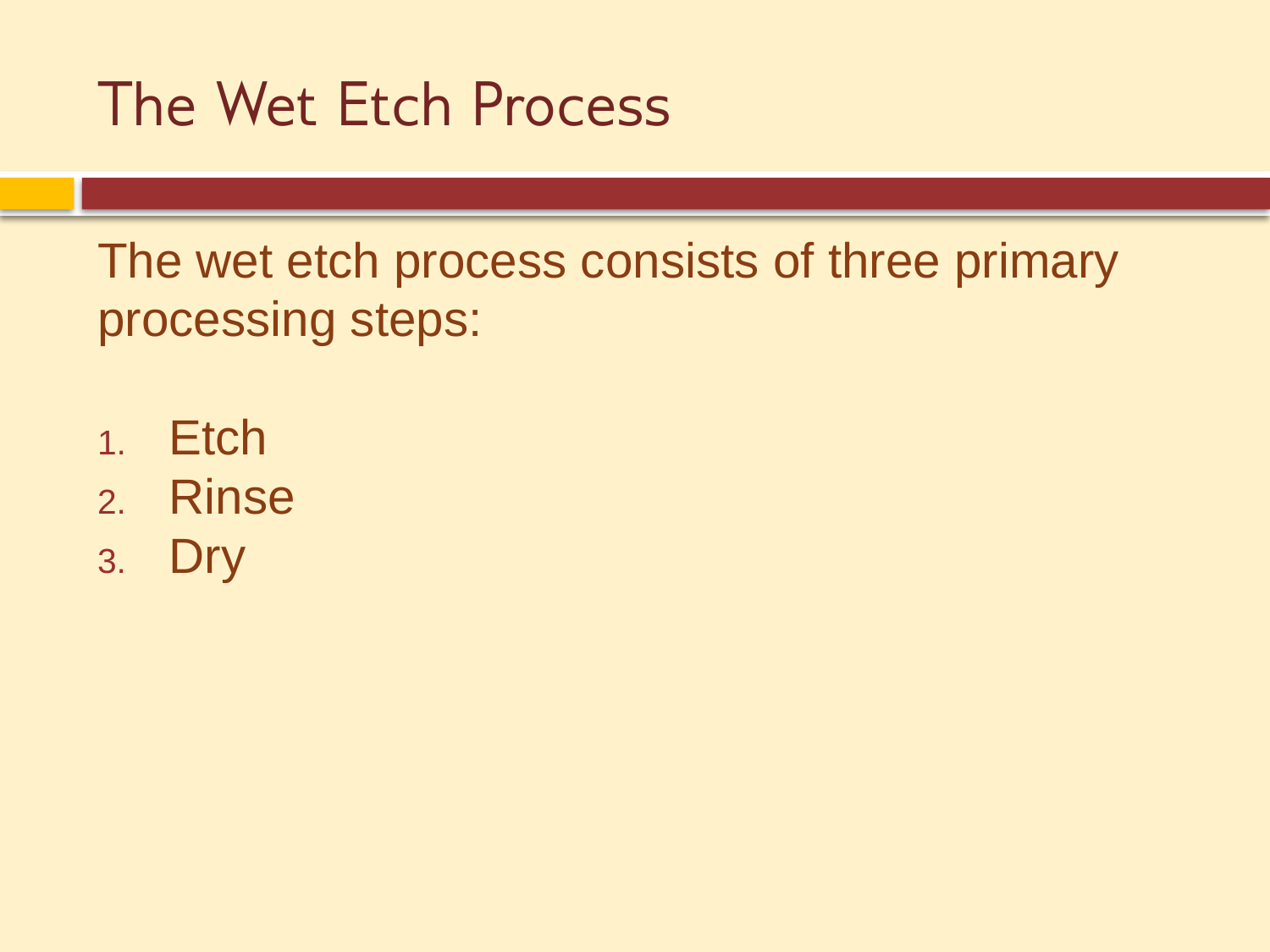

# The Wet Etch Process
The wet etch process consists of three primary processing steps:

Etch
Rinse
Dry